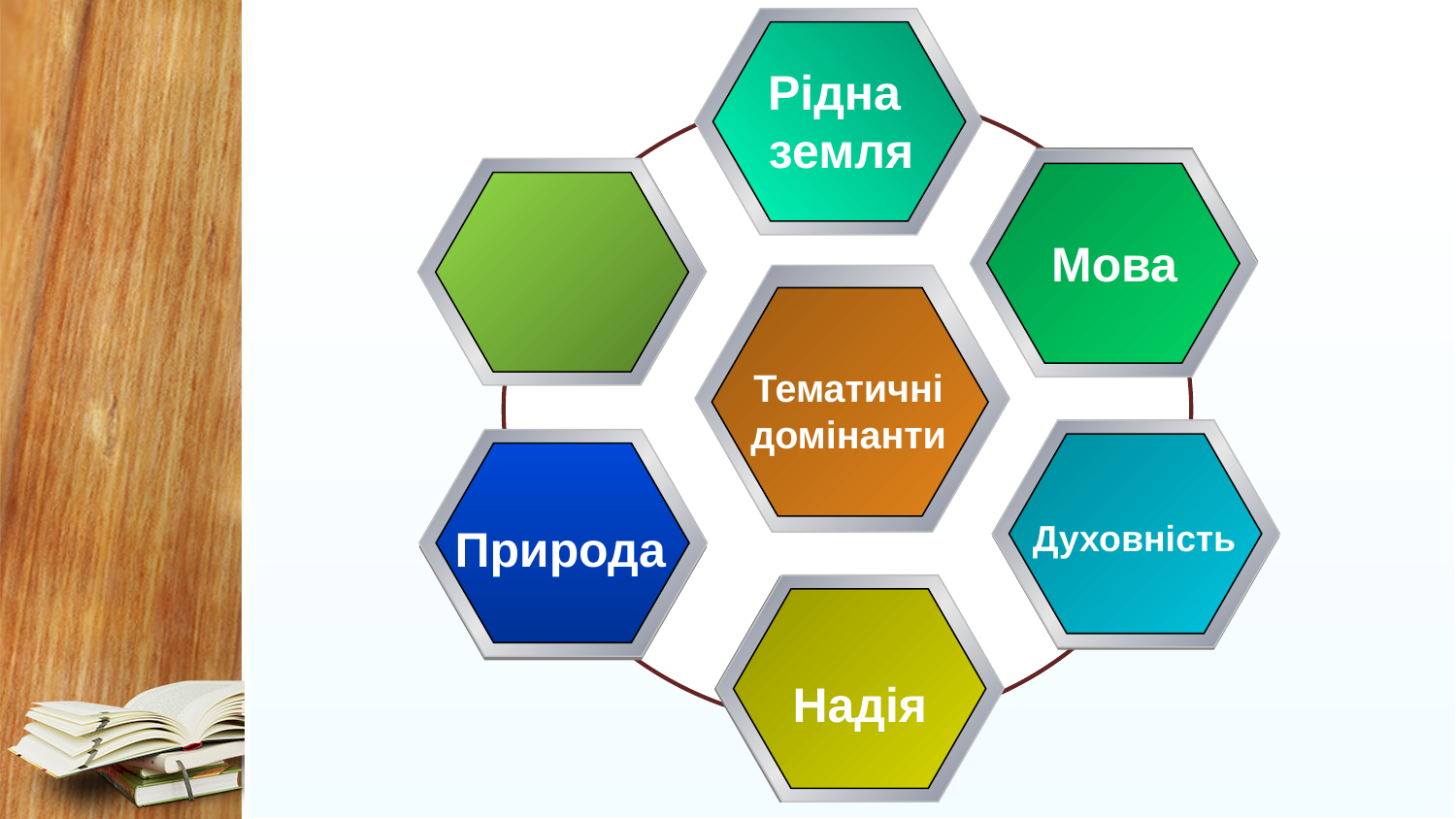

Рідна
земля

Мова
Тематичні
домінанти
Духовність
Природа
Надія